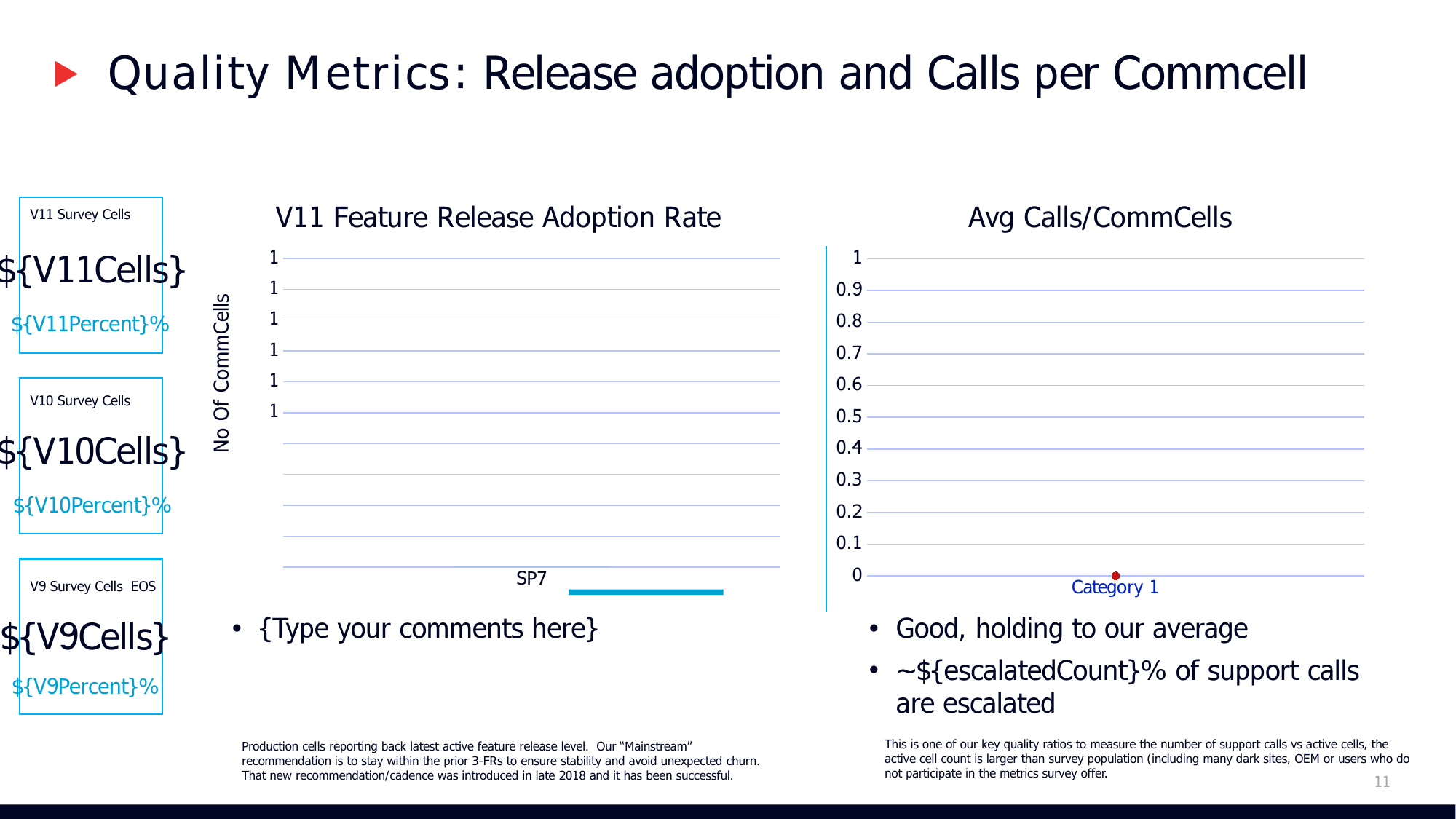

# Quality Metrics: Release adoption and Calls per Commcell

### Chart: V11 Feature Release Adoption Rate

| Category | Number Of CommCells |
|---|---|
| SP7 | 0.0 |

### Chart: Avg Calls/CommCells

| Category | Series 1 |
|---|---|
| Category 1 | 0.0 |
V11 Survey Cells
${V11Cells}
${V11Percent}%

V10 Survey Cells
${V10Cells}
${V10Percent}%

V9 Survey Cells  EOS

{Type your comments here}

Good, holding to our average
~${escalatedCount}% of support calls are escalated
${V9Cells}
${V9Percent}%
This is one of our key quality ratios to measure the number of support calls vs active cells, the active cell count is larger than survey population (including many dark sites, OEM or users who do not participate in the metrics survey offer.
Production cells reporting back latest active feature release level.  Our “Mainstream” recommendation is to stay within the prior 3-FRs to ensure stability and avoid unexpected churn.  That new recommendation/cadence was introduced in late 2018 and it has been successful.
11